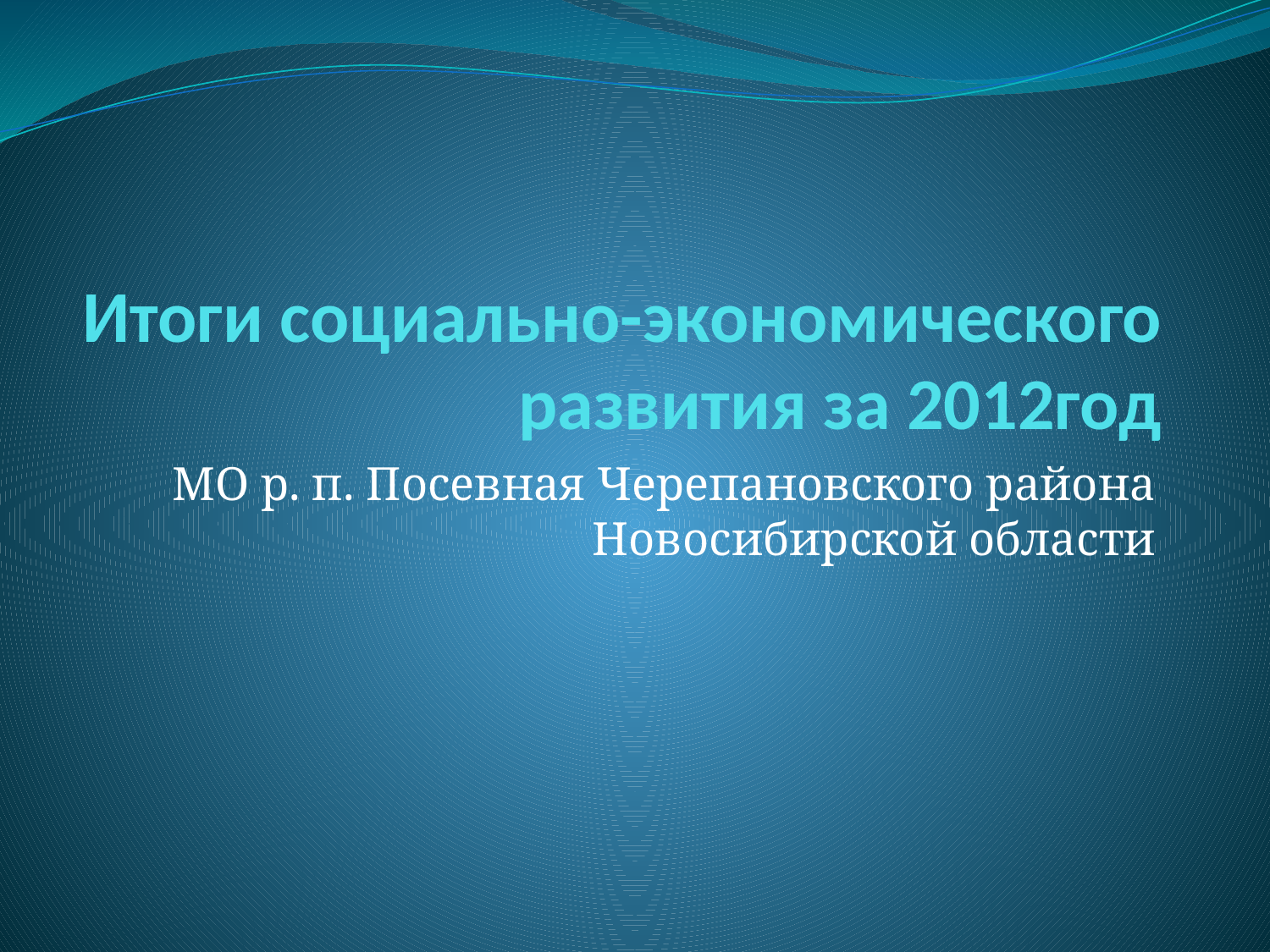

# Итоги социально-экономического развития за 2012год
МО р. п. Посевная Черепановского района Новосибирской области